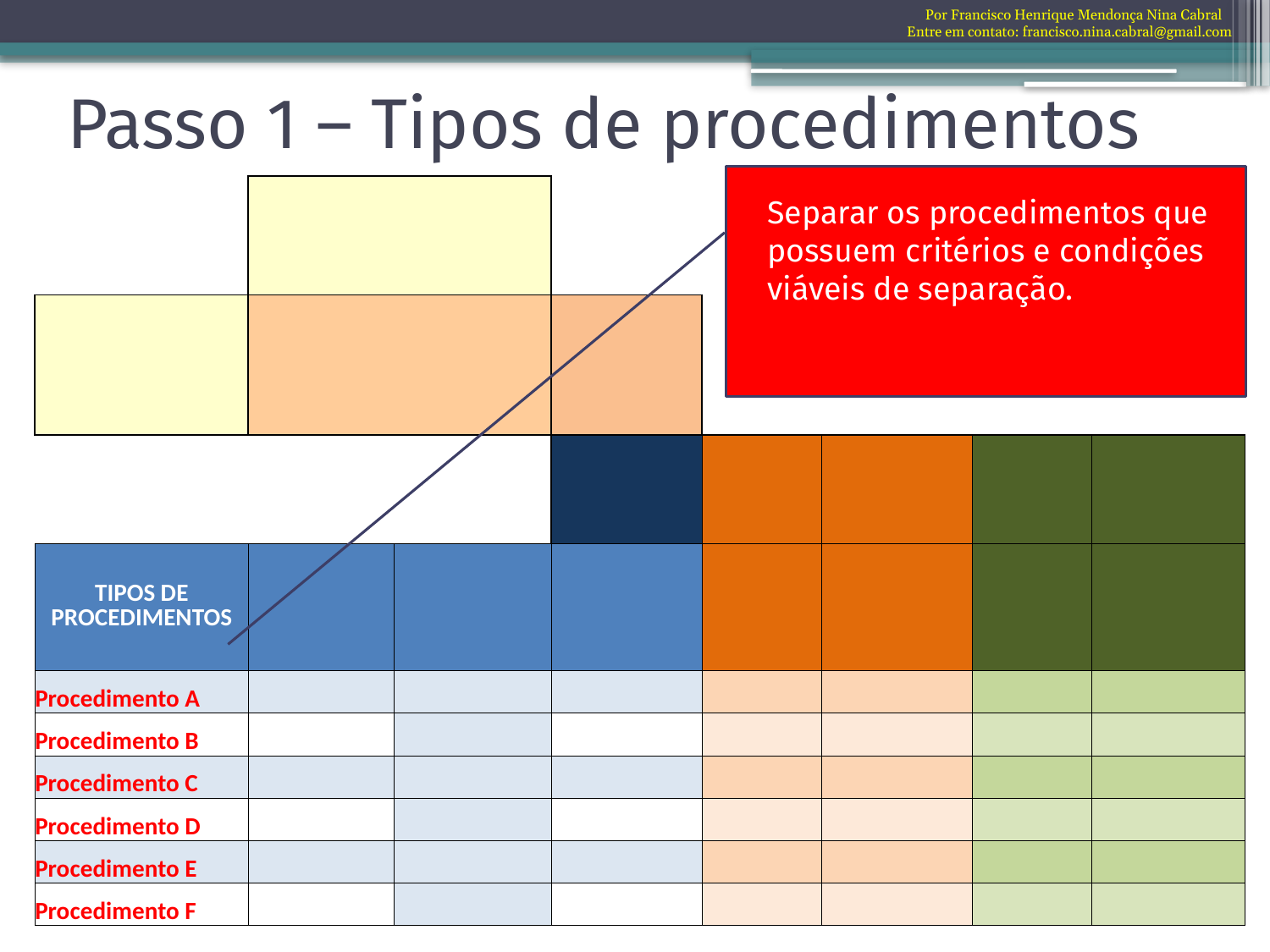

Por Francisco Henrique Mendonça Nina Cabral    Entre em contato: francisco.nina.cabral@gmail.com
# Passo 1 – Tipos de procedimentos

|  |  |  |  |  |  |  |  |
| --- | --- | --- | --- | --- | --- | --- | --- |
|  |  |  |  |  |  |  |  |
|  |  |  |  |  |  |  |  |
| TIPOS DE PROCEDIMENTOS |  |  |  |  |  |  |  |
| Procedimento A |  |  |  |  |  |  |  |
| Procedimento B |  |  |  |  |  |  |  |
| Procedimento C |  |  |  |  |  |  |  |
| Procedimento D |  |  |  |  |  |  |  |
| Procedimento E |  |  |  |  |  |  |  |
| Procedimento F |  |  |  |  |  |  |  |
Separar os procedimentos que possuem critérios e condições viáveis de separação.